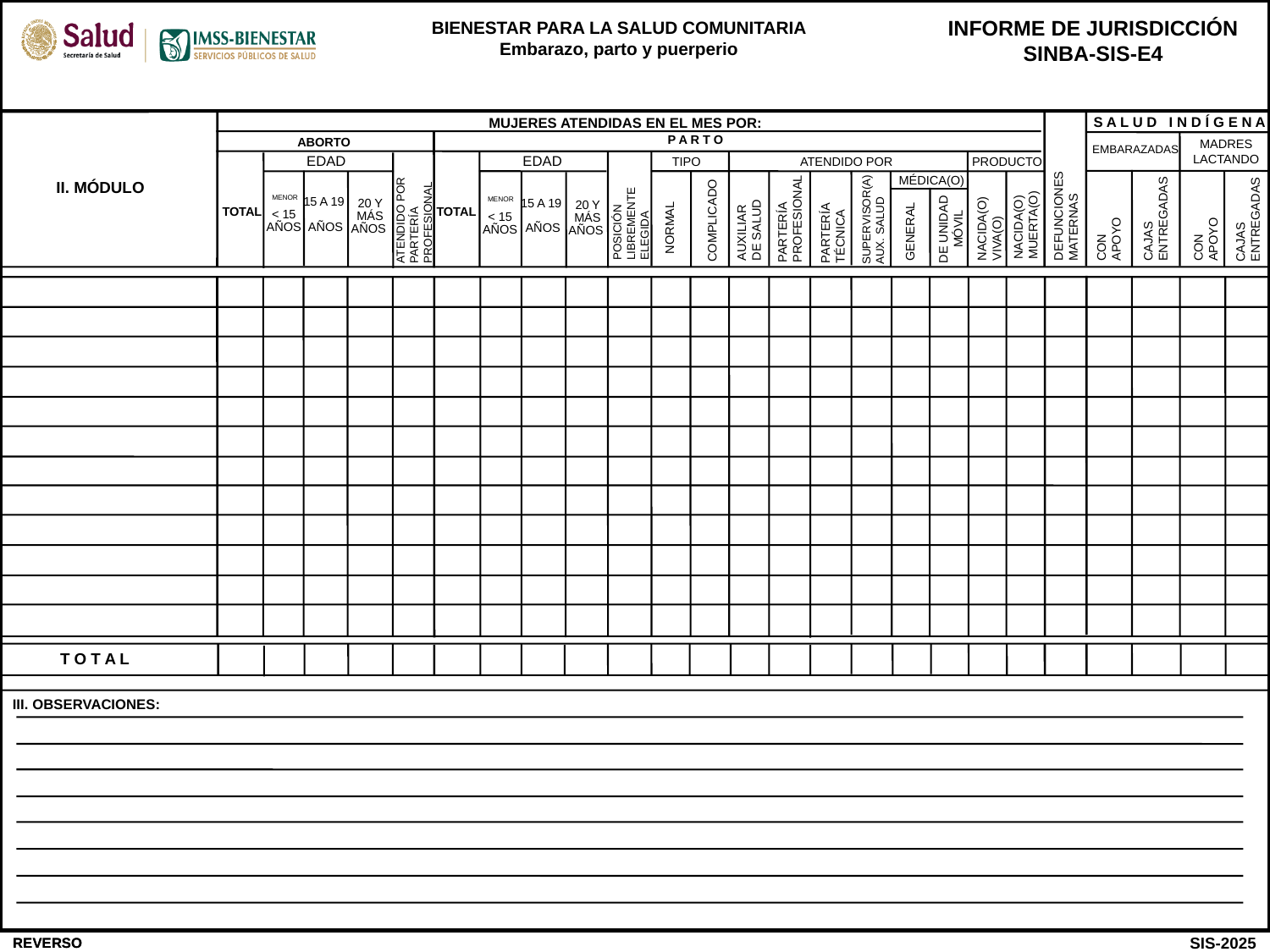

S A L U D   I N D Í G E N A
MUJERES ATENDIDAS EN EL MES POR:

P A R T O
ABORTO
MADRES LACTANDO

EMBARAZADAS
EDAD
EDAD
TIPO
PRODUCTO
ATENDIDO POR

MÉDICA(O)

II. MÓDULO

DEFUNCIONES MATERNAS
POSICIÓN LIBREMENTE ELEGIDA
ATENDIDO POR
PARTERÍA PROFESIONAL
MENOR
< 15 AÑOS
SUPERVISOR(A)
AUX. SALUD

MENOR
< 15 AÑOS
15 A 19

AÑOS
15 A 19

AÑOS
20 Y MÁS AÑOS
20 Y MÁS AÑOS
CAJAS ENTREGADAS
CAJAS ENTREGADAS
PARTERÍA PROFESIONAL
TOTAL
TOTAL
PARTERÍA TÉCNICA
NACIDA(O)
MUERTA(O)
NACIDA(O) VIVA(O)
AUXILIAR
DE SALUD
COMPLICADO
NORMAL
DE UNIDAD
MÓVIL
CON APOYO
GENERAL
CON APOYO

T O T A L

III. OBSERVACIONES:

REVERSO
REVERSO